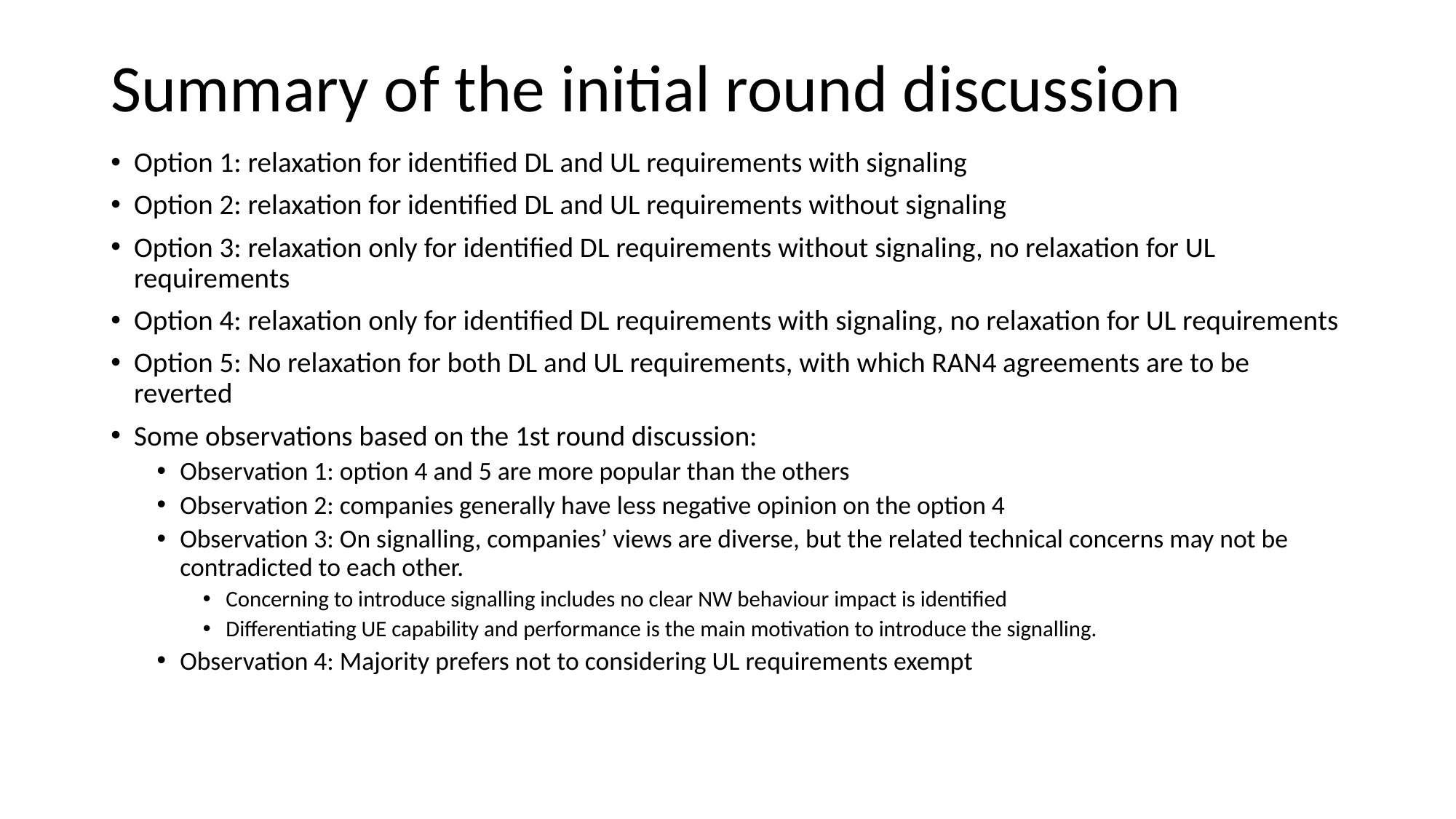

# Summary of the initial round discussion
Option 1: relaxation for identified DL and UL requirements with signaling
Option 2: relaxation for identified DL and UL requirements without signaling
Option 3: relaxation only for identified DL requirements without signaling, no relaxation for UL requirements
Option 4: relaxation only for identified DL requirements with signaling, no relaxation for UL requirements
Option 5: No relaxation for both DL and UL requirements, with which RAN4 agreements are to be reverted
Some observations based on the 1st round discussion:
Observation 1: option 4 and 5 are more popular than the others
Observation 2: companies generally have less negative opinion on the option 4
Observation 3: On signalling, companies’ views are diverse, but the related technical concerns may not be contradicted to each other.
Concerning to introduce signalling includes no clear NW behaviour impact is identified
Differentiating UE capability and performance is the main motivation to introduce the signalling.
Observation 4: Majority prefers not to considering UL requirements exempt